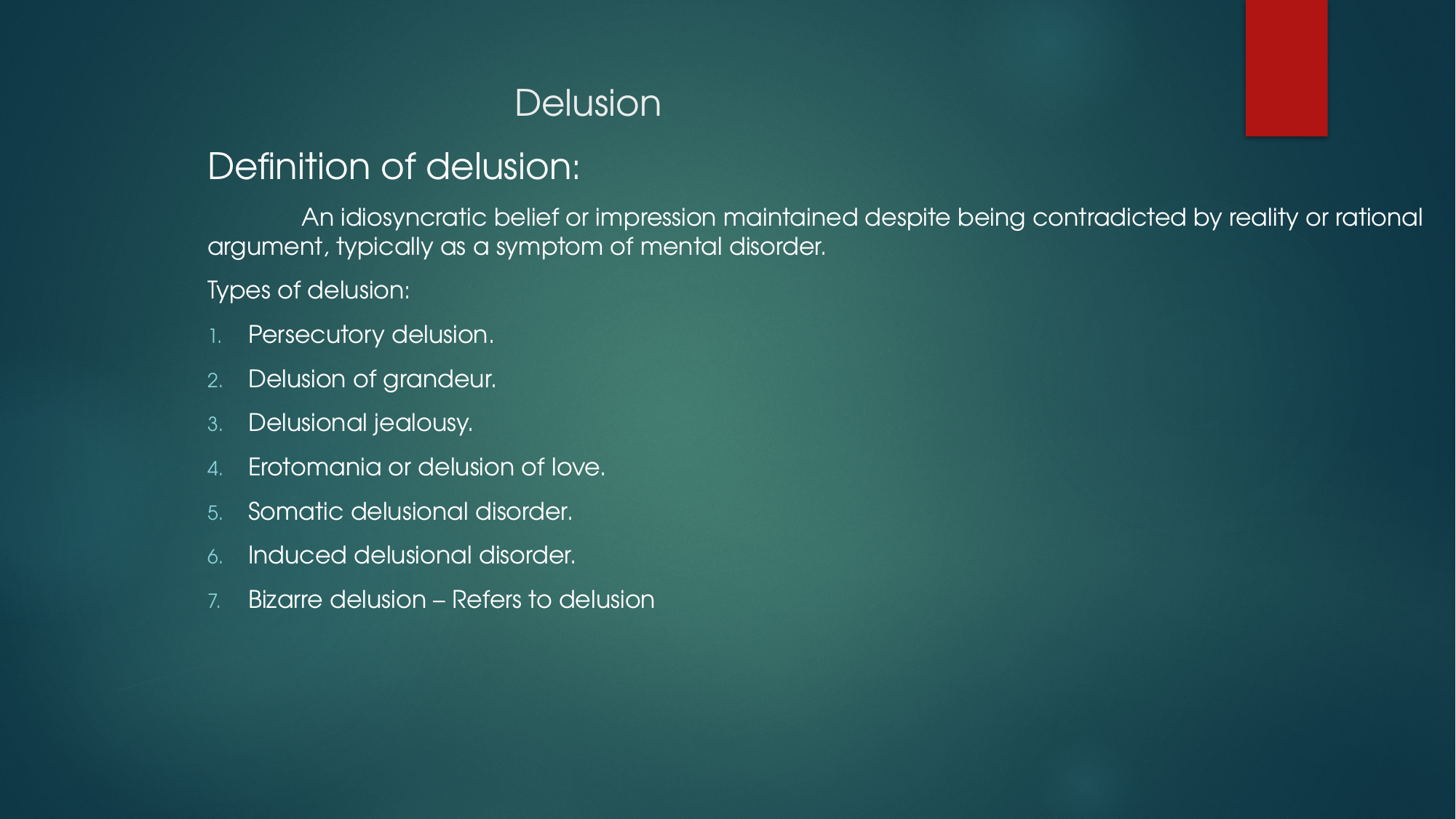

# Delusion
Definition of delusion:
              An idiosyncratic belief or impression maintained despite being contradicted by reality or rational argument, typically as a symptom of mental disorder.
Types of delusion:
Persecutory delusion.
Delusion of grandeur.
Delusional jealousy.
Erotomania or delusion of love.
Somatic delusional disorder.
Induced delusional disorder.
Bizarre delusion – Refers to delusion